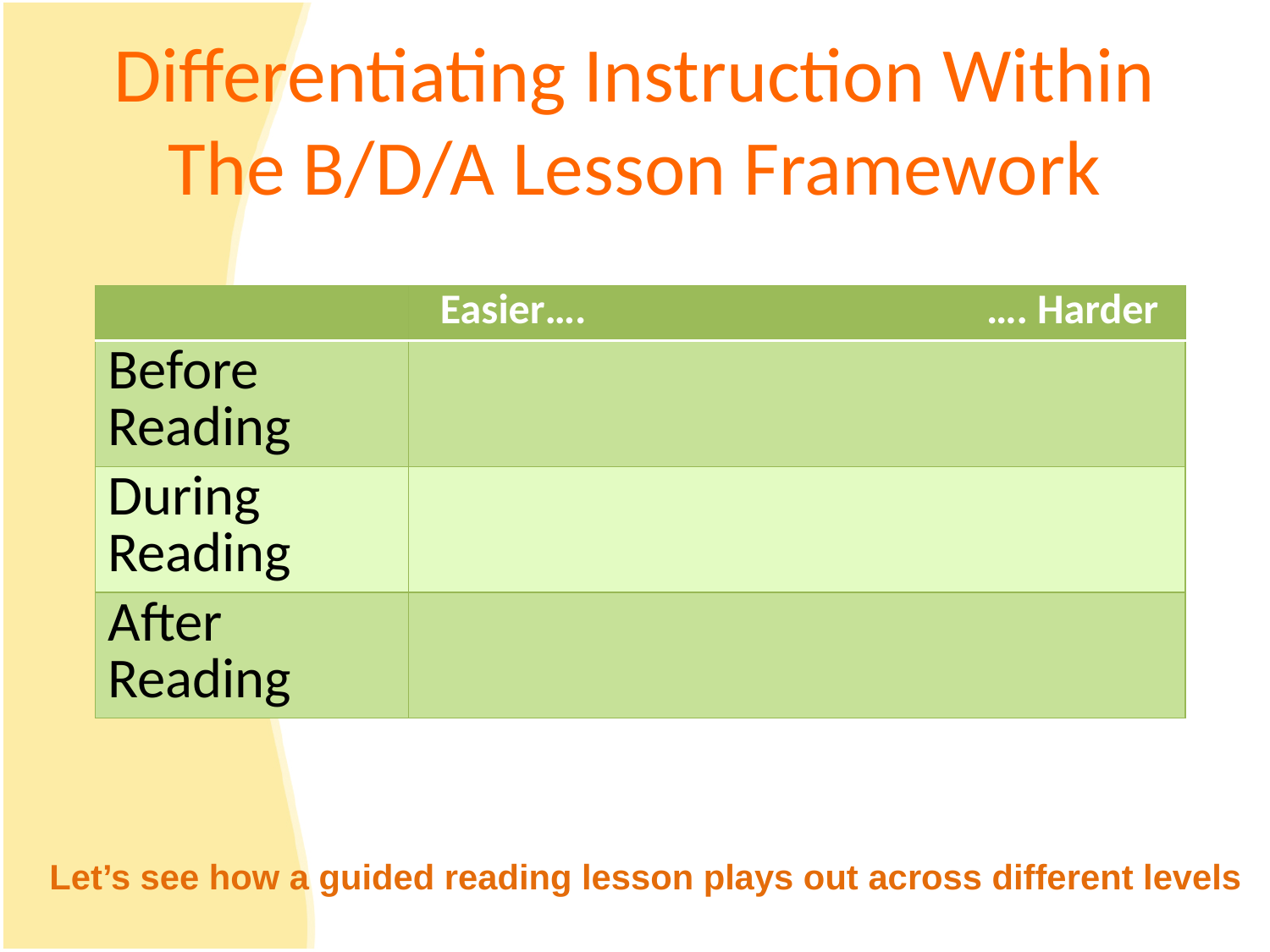

# Differentiating Instruction Within The B/D/A Lesson Framework
|  | Easier…. …. Harder |
| --- | --- |
| Before Reading |  |
| During Reading |  |
| After Reading |  |
Let’s see how a guided reading lesson plays out across different levels